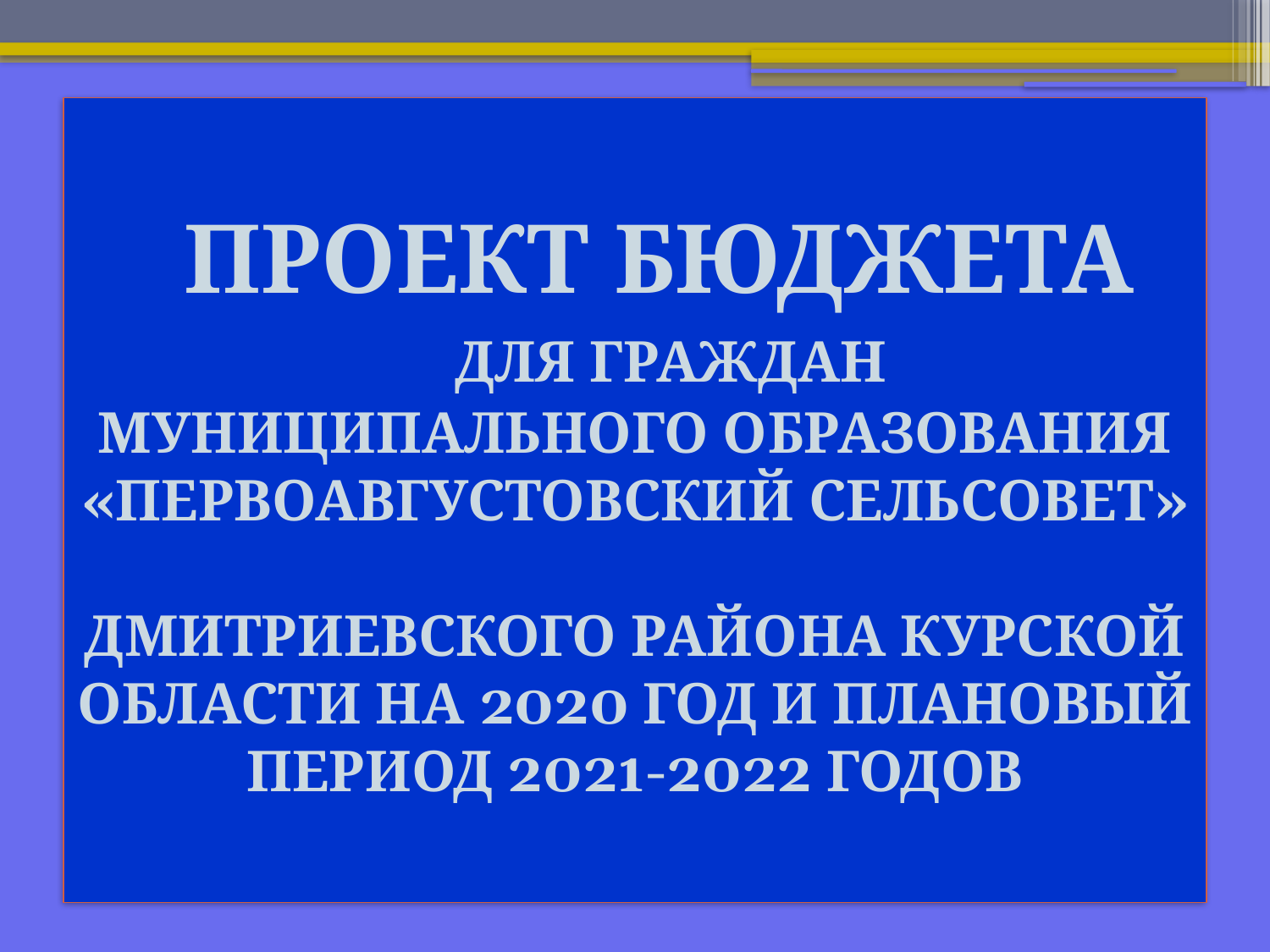

# ПРОЕКТ БЮДЖЕТА ДЛЯ ГРАЖДАН МУНИЦИПАЛЬНОГО ОБРАЗОВАНИЯ «ПЕРВОАВГУСТОВСКИЙ СЕЛЬСОВЕТ» ДМИТРИЕВСКОГО РАЙОНА КУРСКОЙ ОБЛАСТИ НА 2020 ГОД И ПЛАНОВЫЙ ПЕРИОД 2021-2022 ГОДОВ